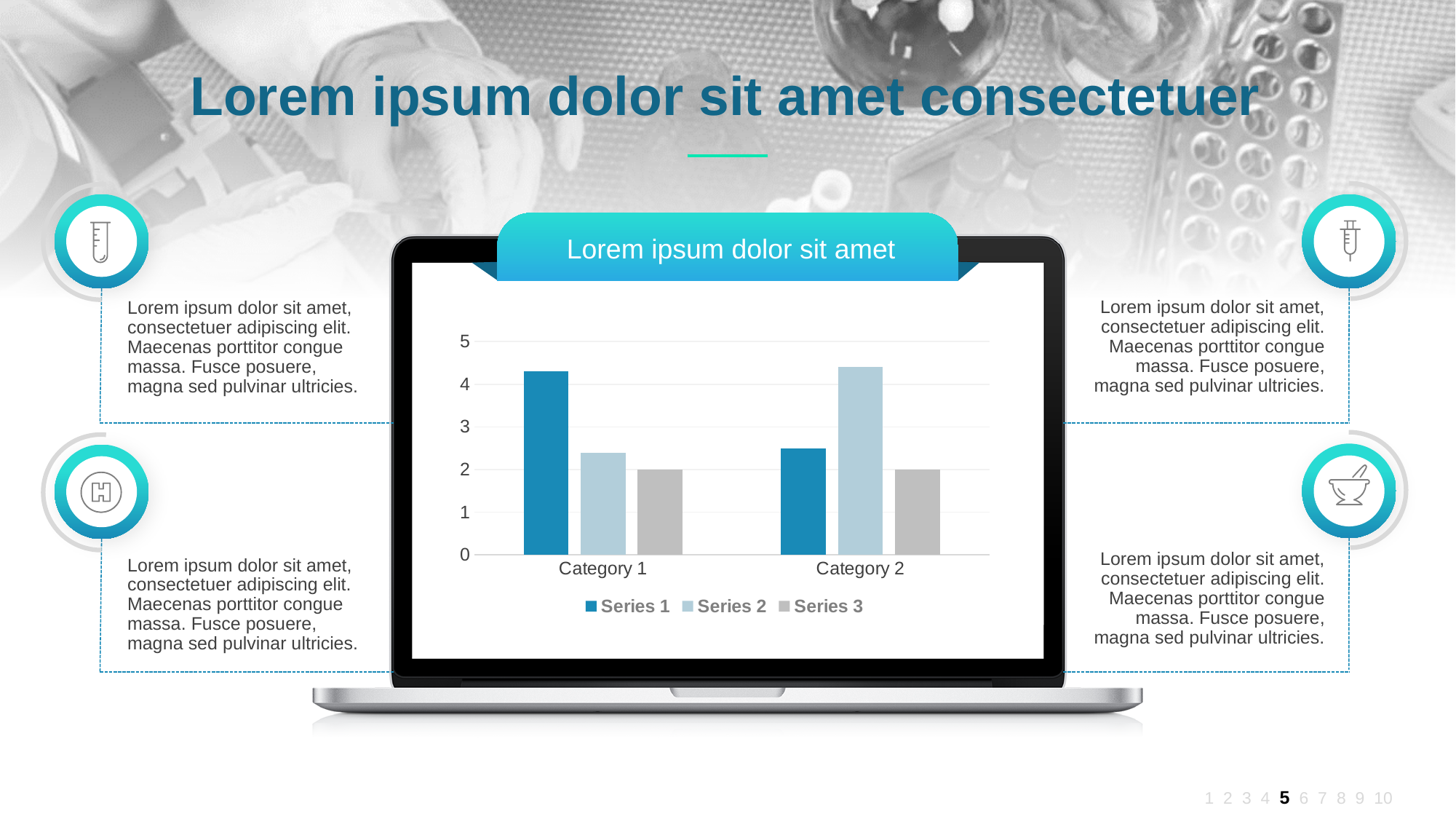

# Lorem ipsum dolor sit amet consectetuer

Lorem ipsum dolor sit amet
Lorem ipsum dolor sit amet, consectetuer adipiscing elit. Maecenas porttitor congue massa. Fusce posuere, magna sed pulvinar ultricies.
Lorem ipsum dolor sit amet, consectetuer adipiscing elit. Maecenas porttitor congue massa. Fusce posuere, magna sed pulvinar ultricies.

### Chart

| Category | Series 1 | Series 2 | Series 3 |
|---|---|---|---|
| Category 1 | 4.3 | 2.4 | 2.0 |
| Category 2 | 2.5 | 4.4 | 2.0 |

Lorem ipsum dolor sit amet, consectetuer adipiscing elit. Maecenas porttitor congue massa. Fusce posuere, magna sed pulvinar ultricies.
Lorem ipsum dolor sit amet, consectetuer adipiscing elit. Maecenas porttitor congue massa. Fusce posuere, magna sed pulvinar ultricies.
1  2  3  4  5  6  7  8  9  10